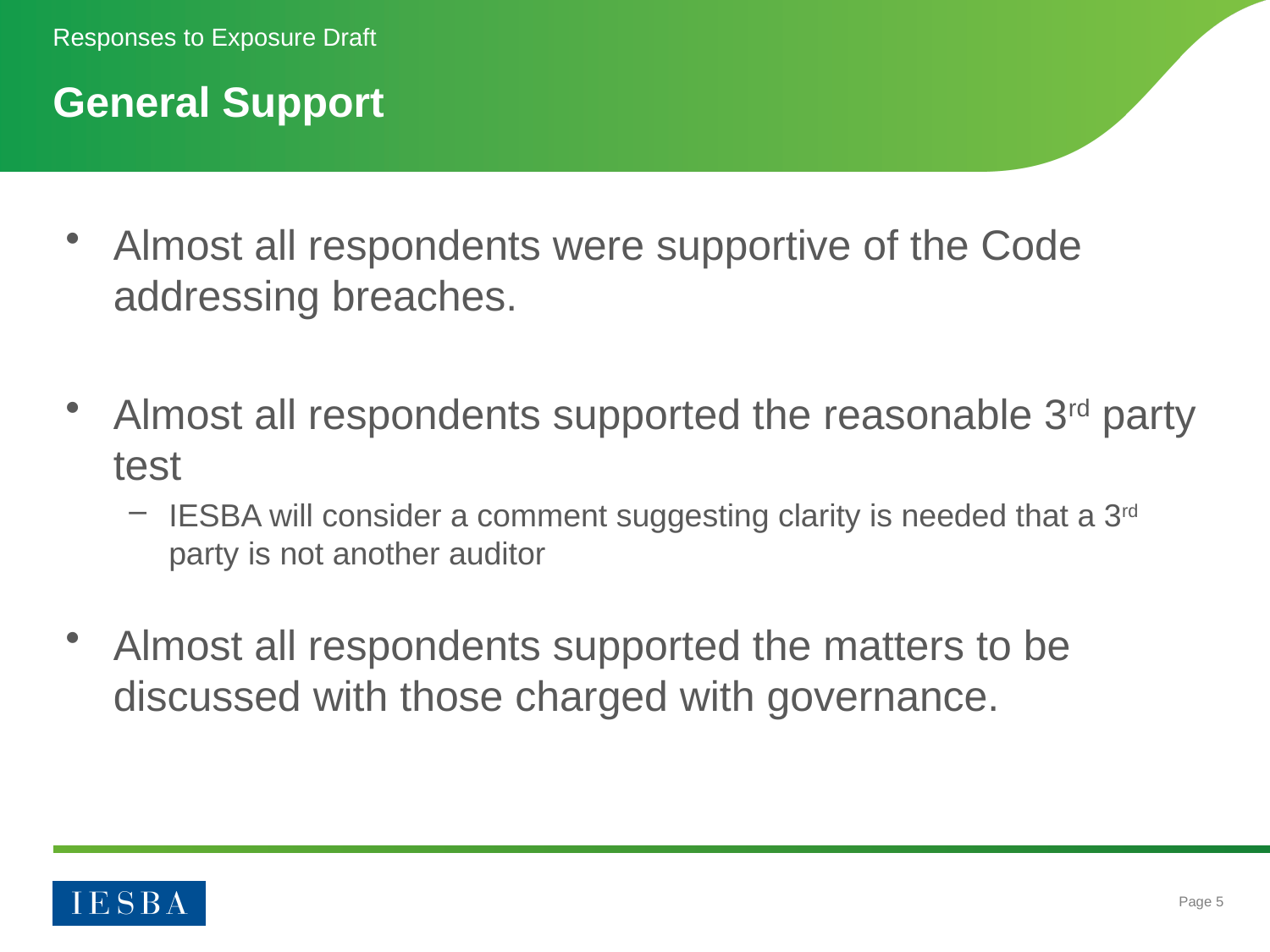

Responses to Exposure Draft
# General Support
Almost all respondents were supportive of the Code addressing breaches.

Almost all respondents supported the reasonable 3rd party test
IESBA will consider a comment suggesting clarity is needed that a 3rd party is not another auditor
Almost all respondents supported the matters to be discussed with those charged with governance.